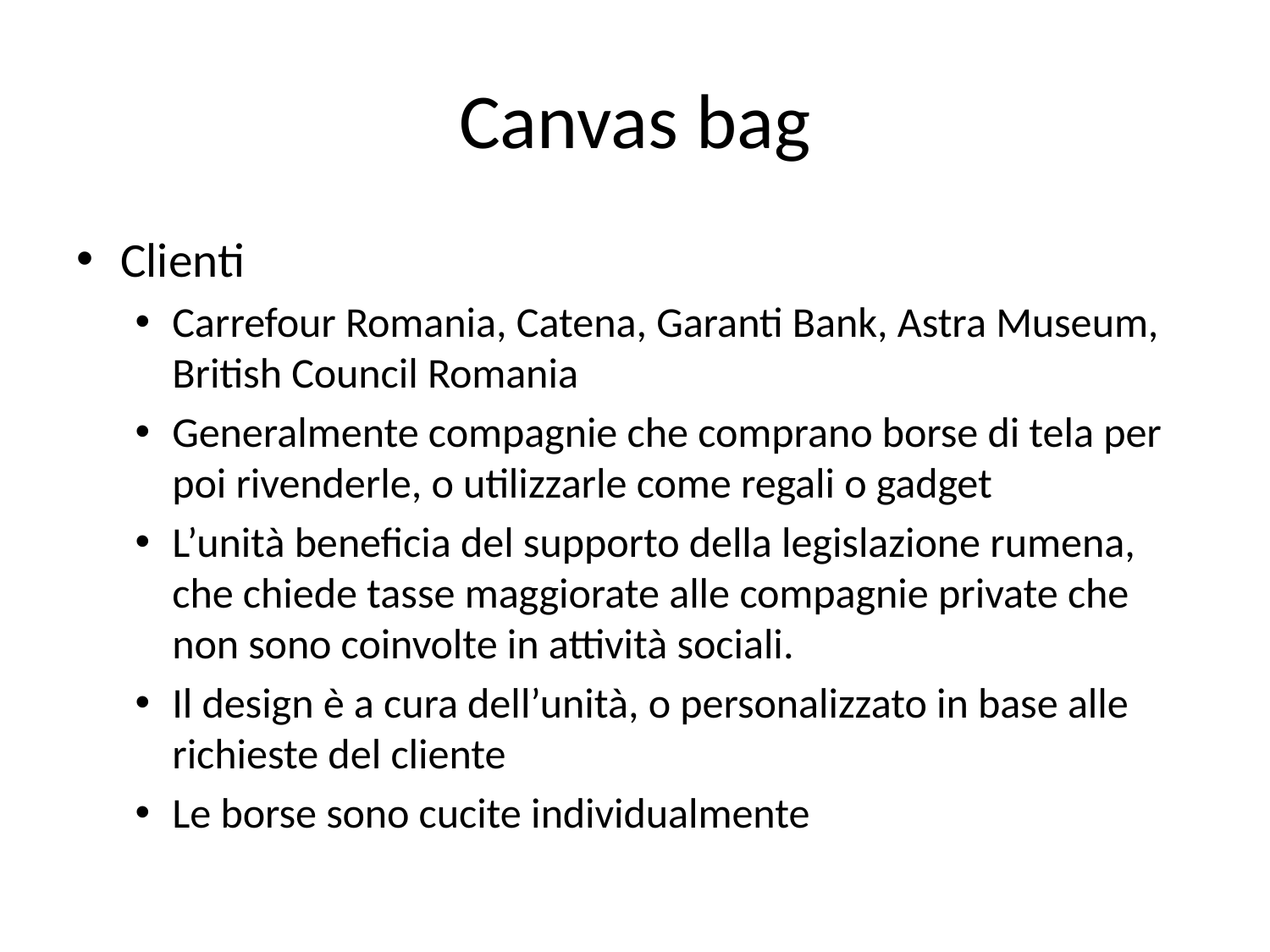

# Canvas bag
Clienti
Carrefour Romania, Catena, Garanti Bank, Astra Museum, British Council Romania
Generalmente compagnie che comprano borse di tela per poi rivenderle, o utilizzarle come regali o gadget
L’unità beneficia del supporto della legislazione rumena, che chiede tasse maggiorate alle compagnie private che non sono coinvolte in attività sociali.
Il design è a cura dell’unità, o personalizzato in base alle richieste del cliente
Le borse sono cucite individualmente